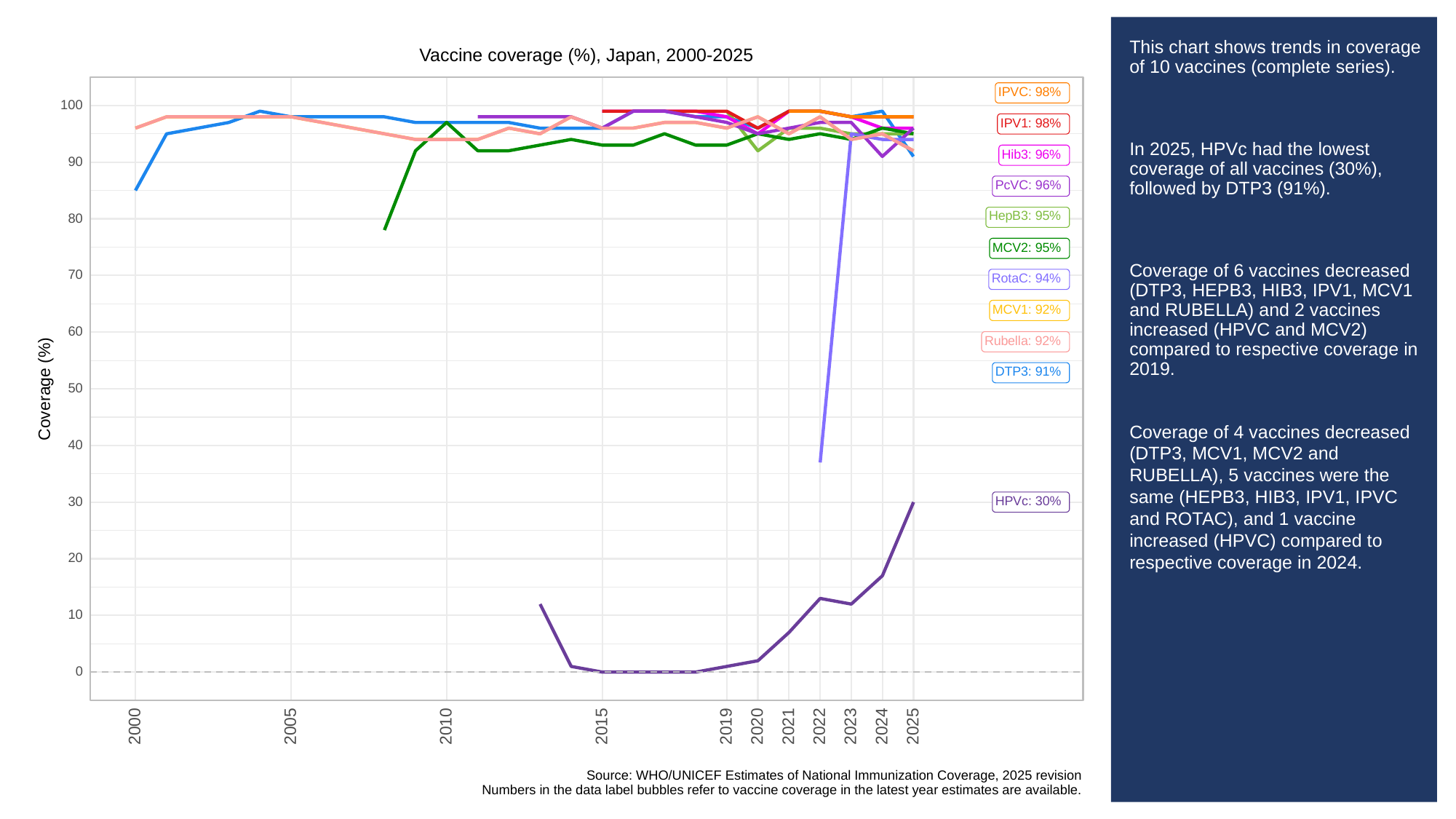

# This chart shows trends in coverage of 10 vaccines (complete series).

In 2025, HPVc had the lowest coverage of all vaccines (30%), followed by DTP3 (91%).

Coverage of 6 vaccines decreased (DTP3, HEPB3, HIB3, IPV1, MCV1 and RUBELLA) and 2 vaccines increased (HPVC and MCV2) compared to respective coverage in 2019.

Coverage of 4 vaccines decreased (DTP3, MCV1, MCV2 and RUBELLA), 5 vaccines were the same (HEPB3, HIB3, IPV1, IPVC and ROTAC), and 1 vaccine increased (HPVC) compared to respective coverage in 2024.

Vaccine coverage (%), Japan, 2000-2025

IPVC: 98%

100

IPV1: 98%

Hib3: 96%

90

PcVC: 96%

HepB3: 95%
80

MCV2: 95%

70
RotaC: 94%

MCV1: 92%
60

Rubella: 92%

DTP3: 91%
Coverage (%)
50

40

HPVc: 30%
30

20

10

0

2023
2000
2005
2010
2015
2019
2020
2021
2022
2024
2025
Source: WHO/UNICEF Estimates of National Immunization Coverage, 2025 revision
Numbers in the data label bubbles refer to vaccine coverage in the latest year estimates are available.